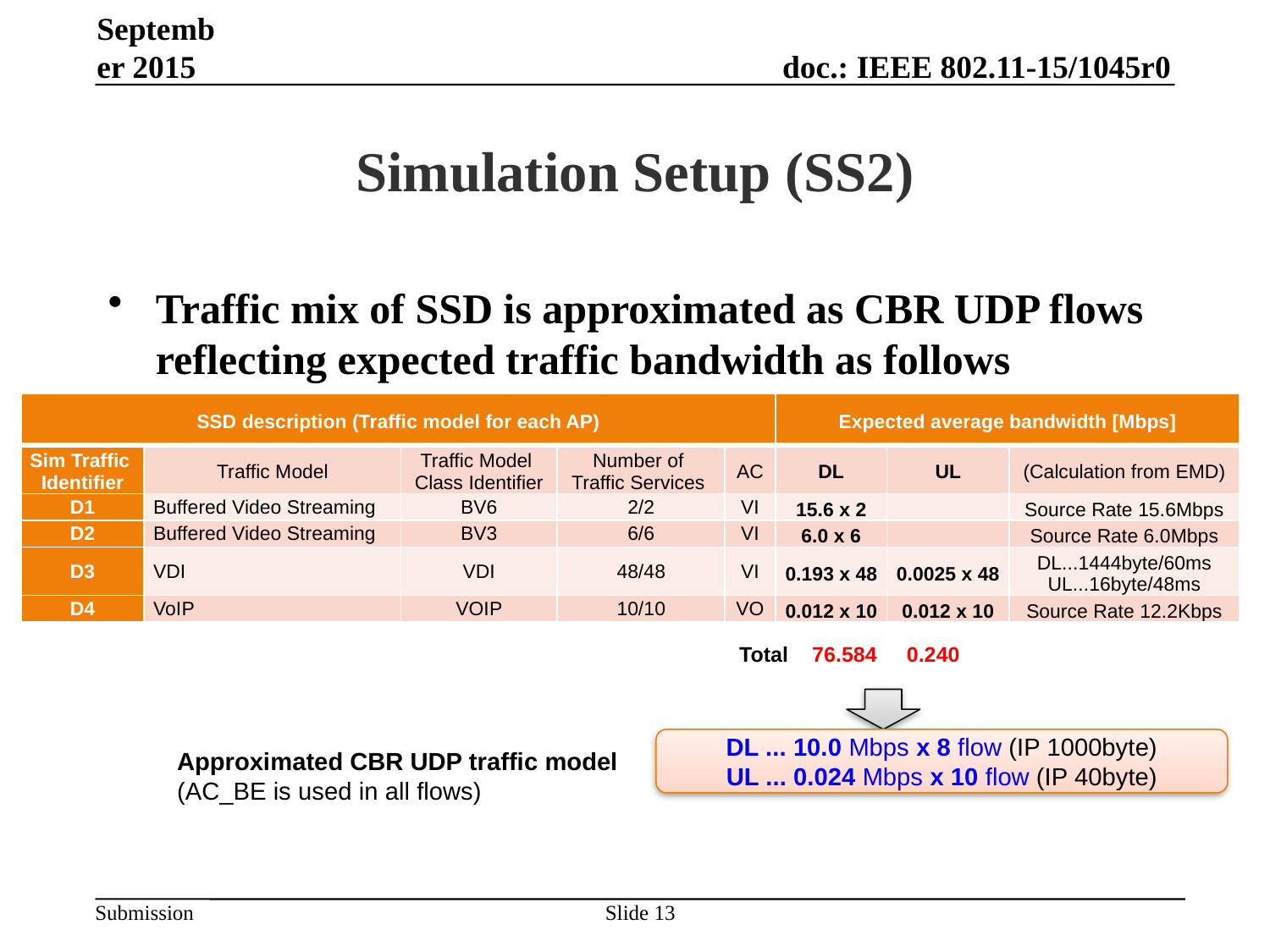

September 2015
# Simulation Setup (SS2)
Traffic mix of SSD is approximated as CBR UDP flows reflecting expected traffic bandwidth as follows

| SSD description (Traffic model for each AP) |  |  |  |  | Expected average bandwidth [Mbps] |  |  |
| --- | --- | --- | --- | --- | --- | --- | --- |
| Sim Traffic Identifier | Traffic Model | Traffic Model Class Identifier | Number of Traffic Services | AC | DL | UL | (Calculation from EMD) |
| D1 | Buffered Video Streaming | BV6 | 2/2 | VI | 15.6 x 2 |  | Source Rate 15.6Mbps |
| D2 | Buffered Video Streaming | BV3 | 6/6 | VI | 6.0 x 6 |  | Source Rate 6.0Mbps |
| D3 | VDI | VDI | 48/48 | VI | 0.193 x 48 | 0.0025 x 48 | DL...1444byte/60ms UL...16byte/48ms |
| D4 | VoIP | VOIP | 10/10 | VO | 0.012 x 10 | 0.012 x 10 | Source Rate 12.2Kbps |
Total    76.584     0.240

DL ... 10.0 Mbps x 8 flow (IP 1000byte)
UL ... 0.024 Mbps x 10 flow (IP 40byte)
Approximated CBR UDP traffic model
(AC_BE is used in all flows)
Slide 13
Takeshi Itagaki, Sony Corporation